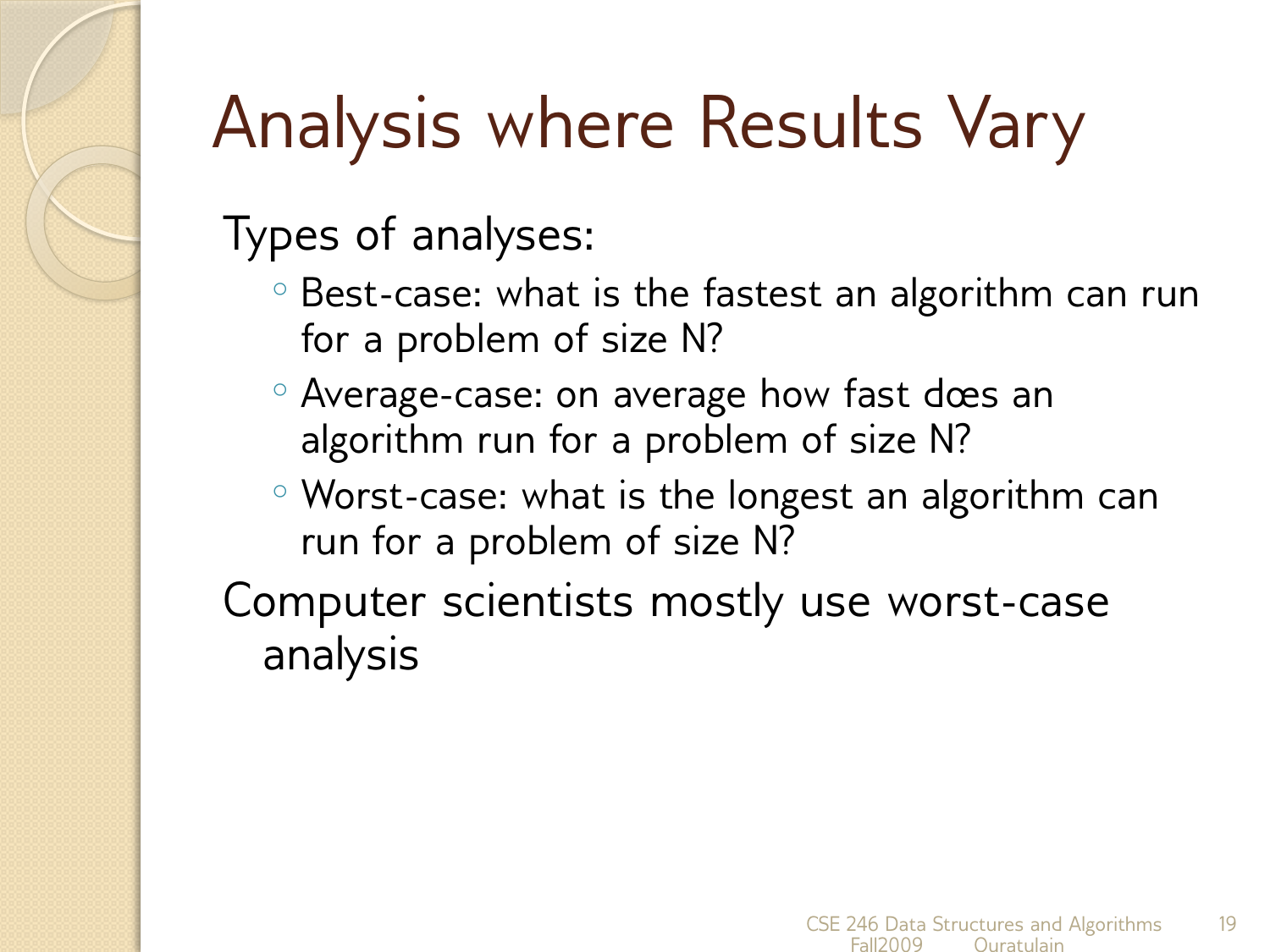

# Analysis where Results Vary
Types of analyses:
Best-case: what is the fastest an algorithm can run for a problem of size N?
Average-case: on average how fast does an algorithm run for a problem of size N?
Worst-case: what is the longest an algorithm can run for a problem of size N?
Computer scientists mostly use worst-case analysis

CSE 246 Data Structures and Algorithms          Fall2009        Quratulain
19